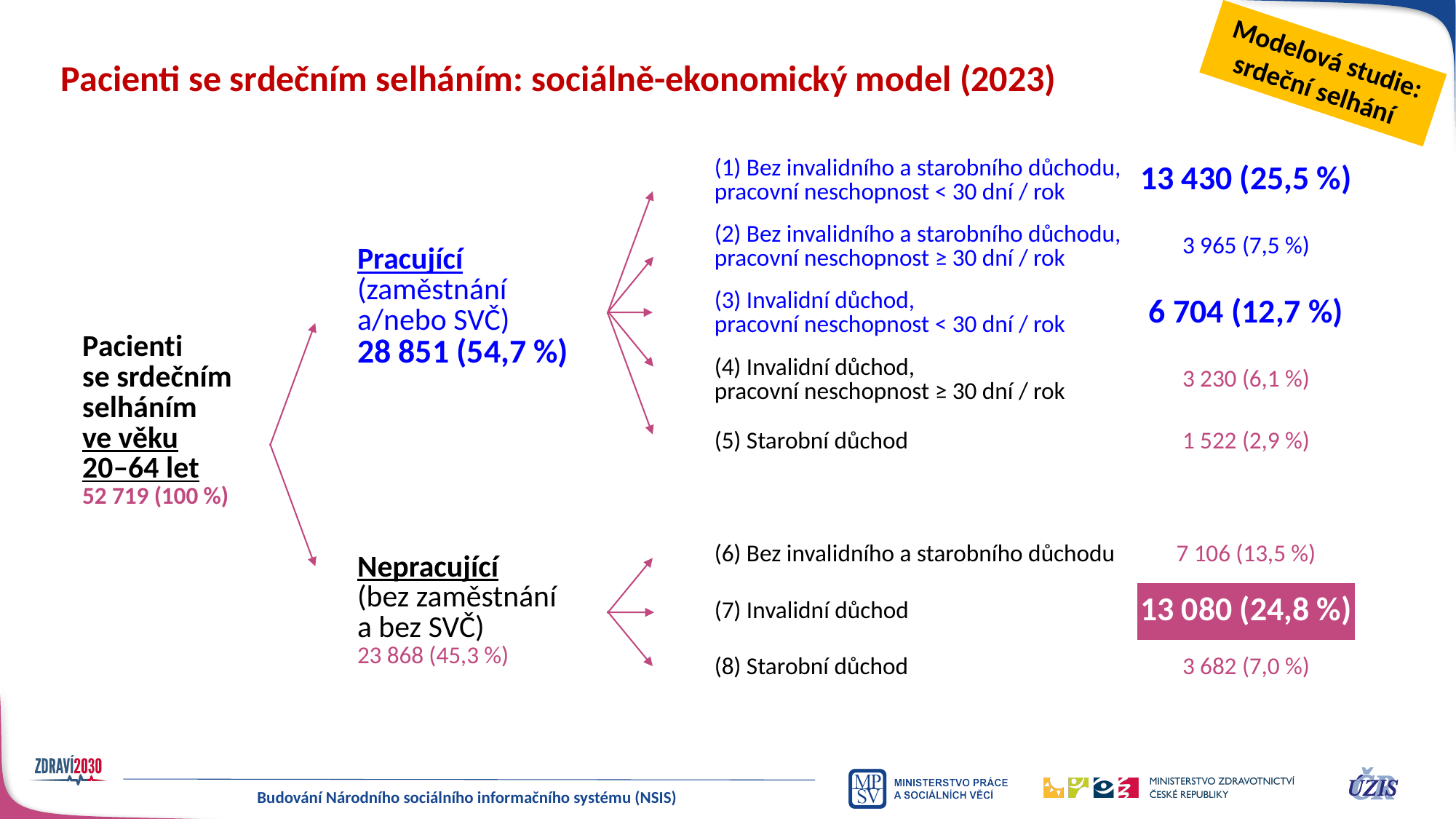

Modelová studie:
srdeční selhání
# Pacienti se srdečním selháním: sociálně-ekonomický model (2023)
|  |  |  |  |
| --- | --- | --- | --- |
| Pacienti se srdečním selháním ve věku 20–64 let 52 719 (100 %) | Pracující (zaměstnání a/nebo SVČ) 28 851 (54,7 %) | (1) Bez invalidního a starobního důchodu, pracovní neschopnost < 30 dní / rok | 13 430 (25,5 %) |
|  |  | (2) Bez invalidního a starobního důchodu, pracovní neschopnost ≥ 30 dní / rok | 3 965 (7,5 %) |
|  |  | (3) Invalidní důchod, pracovní neschopnost < 30 dní / rok | 6 704 (12,7 %) |
|  |  | (4) Invalidní důchod, pracovní neschopnost ≥ 30 dní / rok | 3 230 (6,1 %) |
|  |  | (5) Starobní důchod | 1 522 (2,9 %) |
|  |  |  |  |
|  | Nepracující (bez zaměstnání a bez SVČ) 23 868 (45,3 %) | (6) Bez invalidního a starobního důchodu | 7 106 (13,5 %) |
|  |  | (7) Invalidní důchod | 13 080 (24,8 %) |
|  |  | (8) Starobní důchod | 3 682 (7,0 %) |